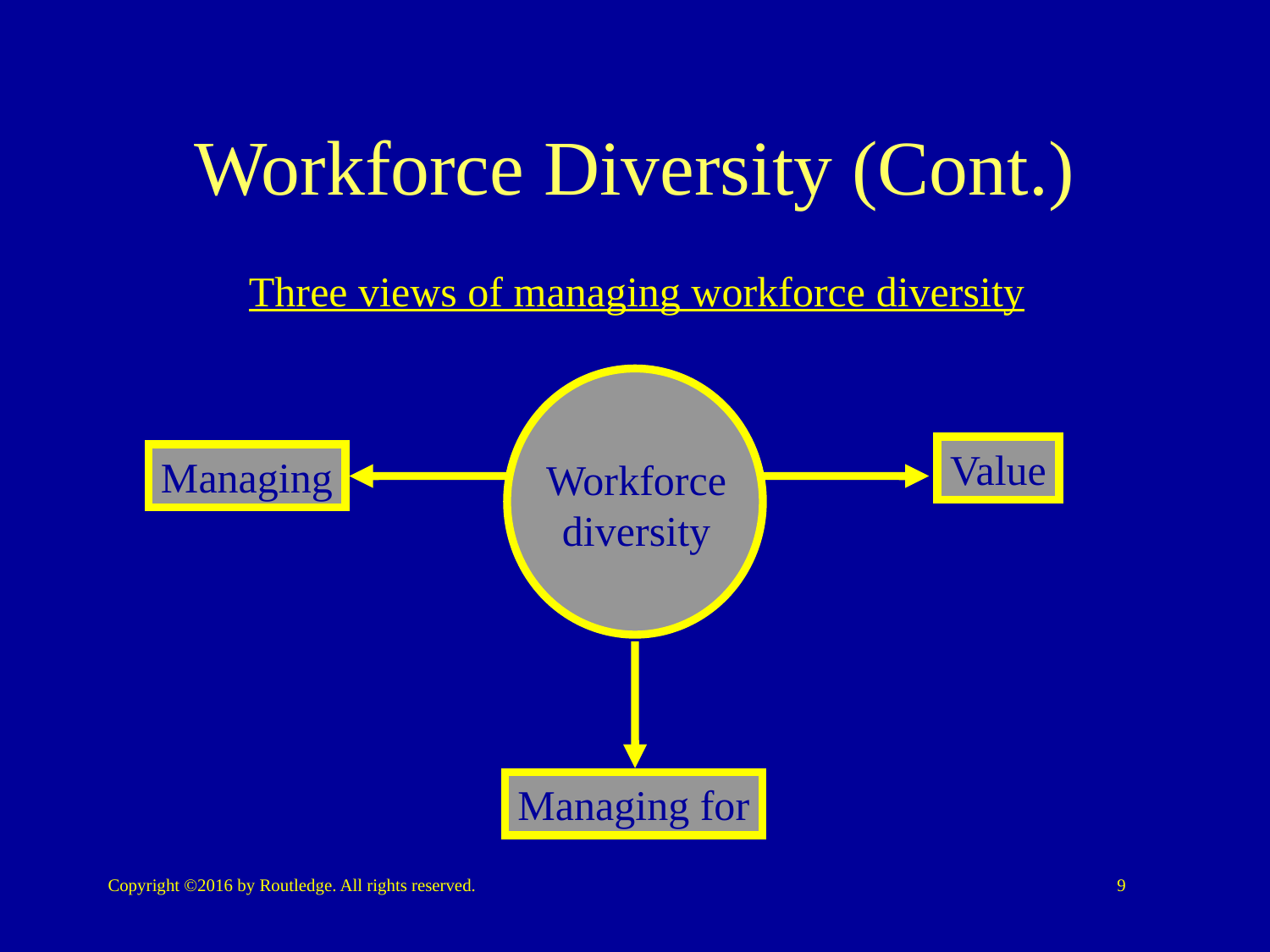

# Workforce Diversity (Cont.)
Three views of managing workforce diversity

Value
Managing
Workforce
diversity

Managing for
Copyright ©2016 by Routledge. All rights reserved.

9